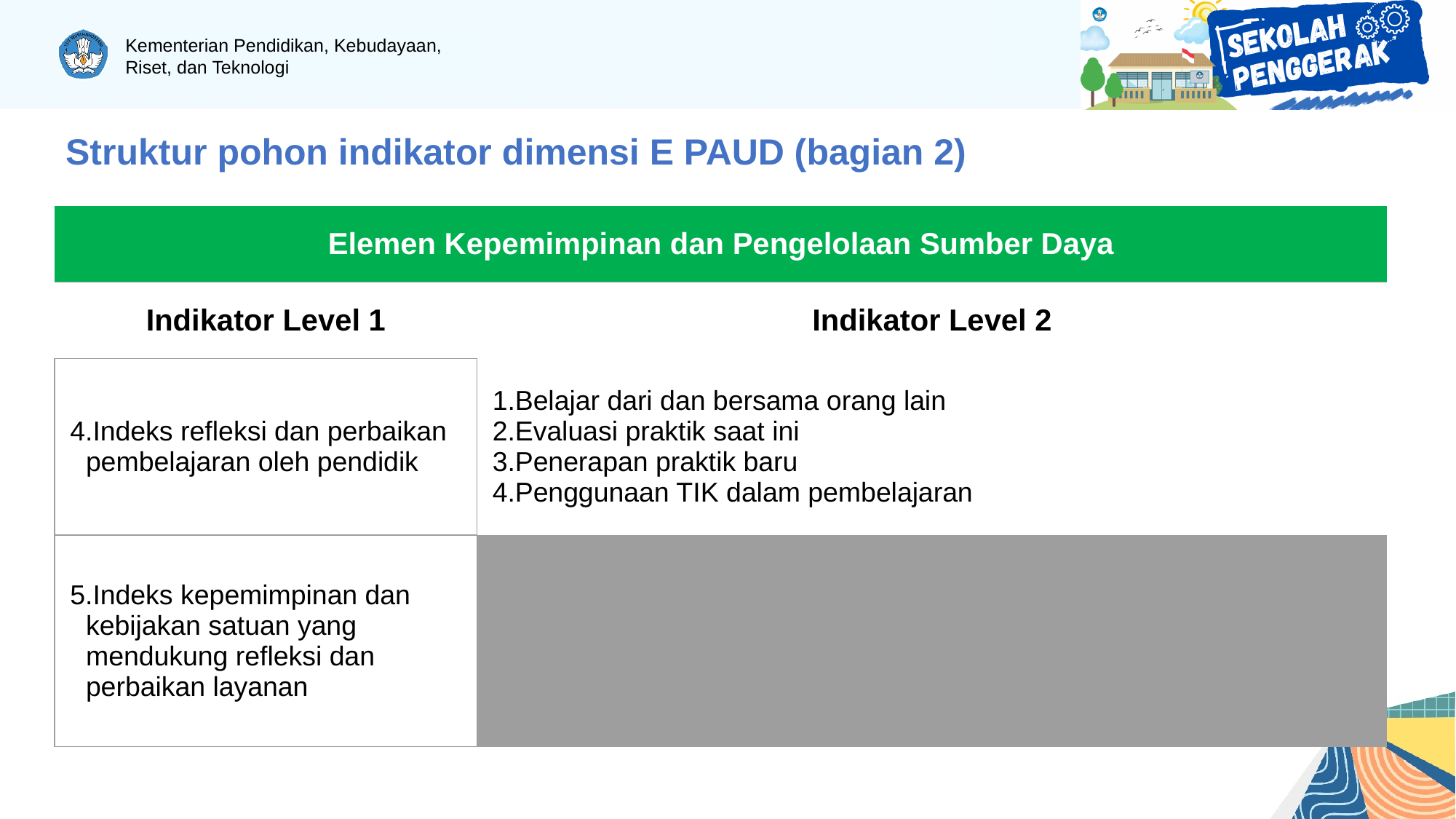

Struktur pohon indikator dimensi E PAUD (bagian 2)
| Elemen Kepemimpinan dan Pengelolaan Sumber Daya |  |  |
| --- | --- | --- |
| Indikator Level 1 | Indikator Level 2 |  |
| Indeks refleksi dan perbaikan pembelajaran oleh pendidik | Belajar dari dan bersama orang lain Evaluasi praktik saat ini Penerapan praktik baru Penggunaan TIK dalam pembelajaran |  |
| Indeks kepemimpinan dan kebijakan satuan yang mendukung refleksi dan perbaikan layanan |  |  |